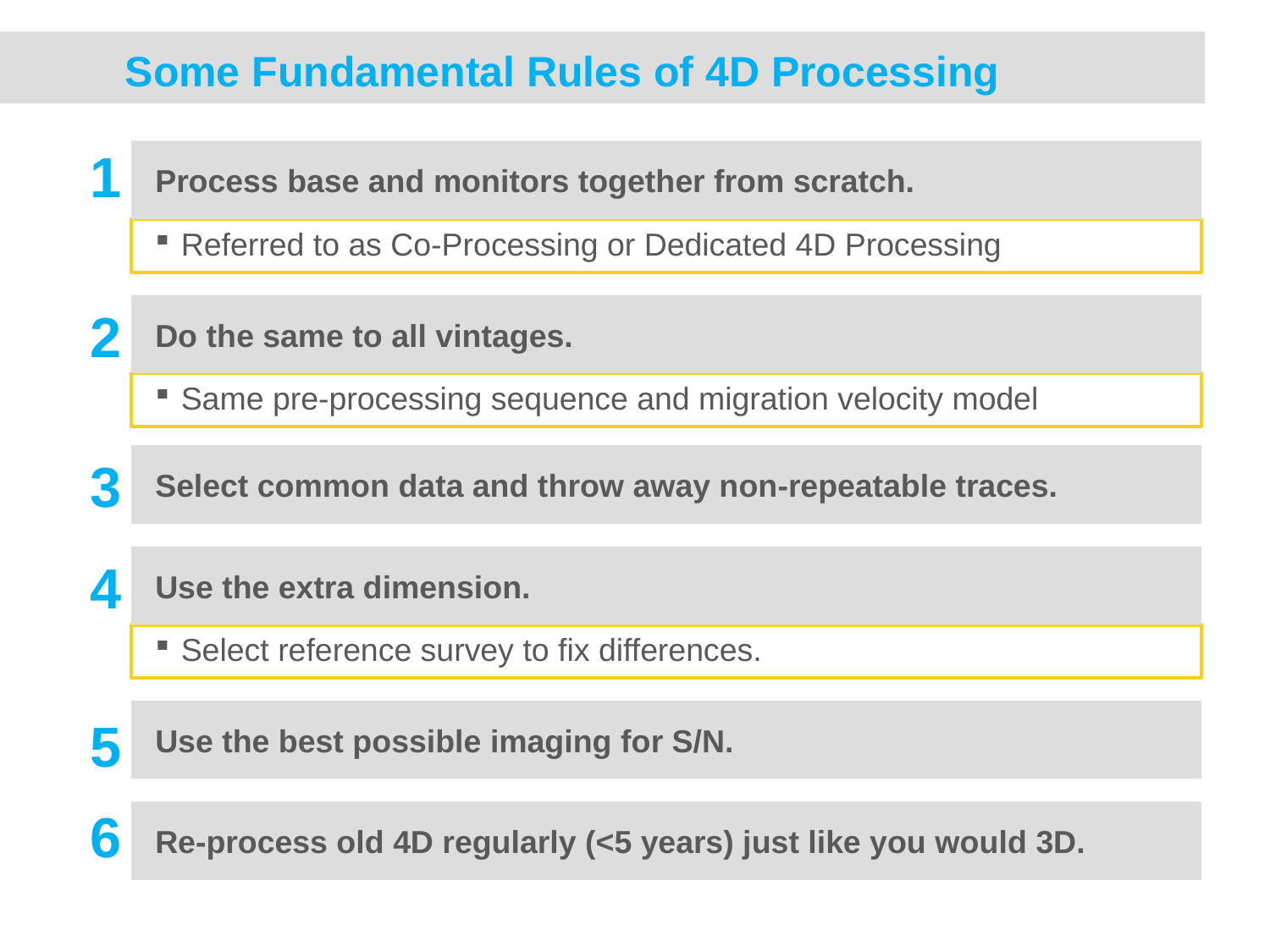

# Some Fundamental Rules of 4D Processing
1
Process base and monitors together from scratch.
 Referred to as Co-Processing or Dedicated 4D Processing
2
Do the same to all vintages.
 Same pre-processing sequence and migration velocity model
3
Select common data and throw away non-repeatable traces.
4
Use the extra dimension.
 Select reference survey to fix differences.
Use the best possible imaging for S/N.
5
6
Re-process old 4D regularly (<5 years) just like you would 3D.